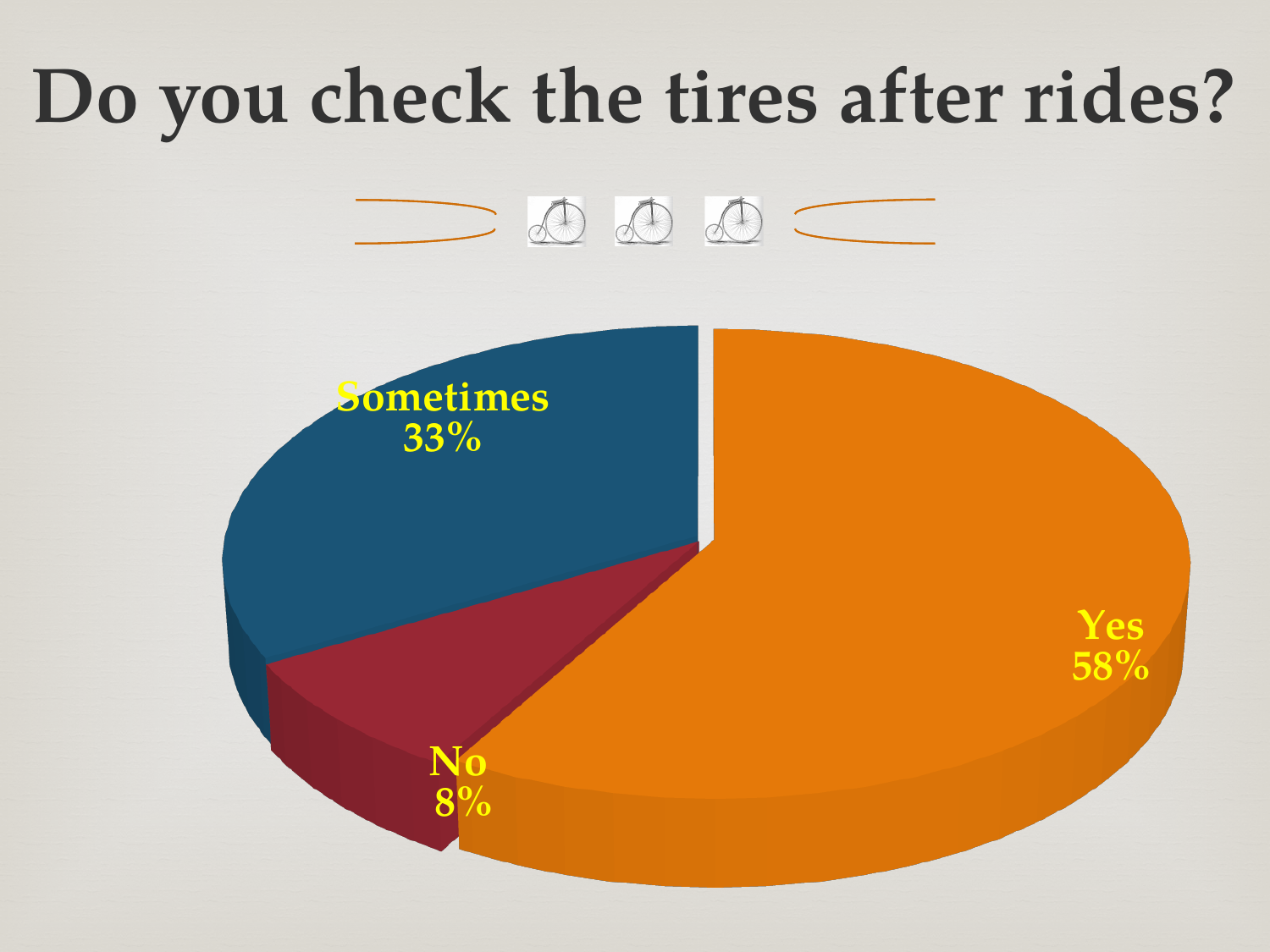

# Do you check the tires after rides?

[unsupported chart]